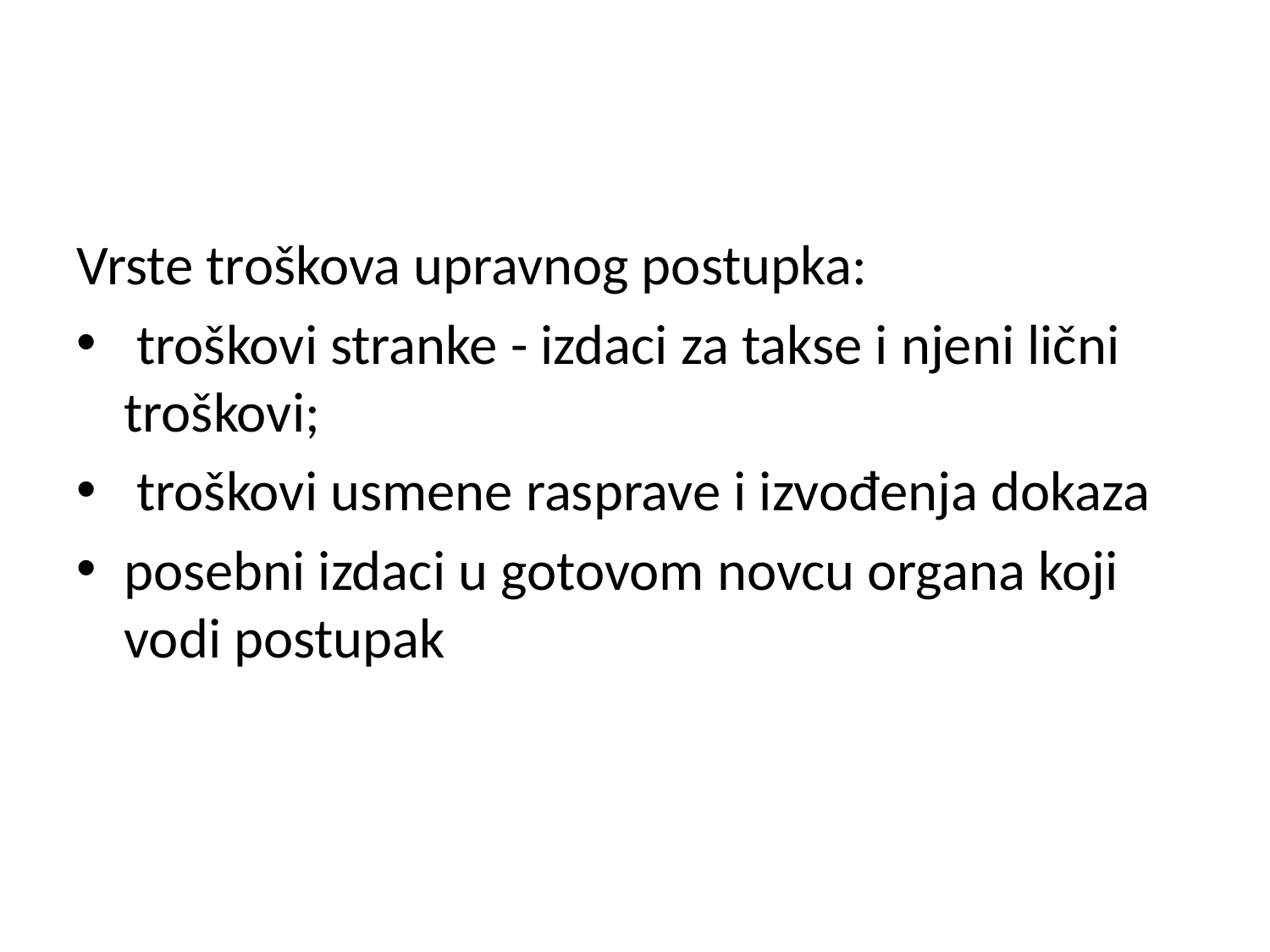

#
Vrste troškova upravnog postupka:
 troškovi stranke - izdaci za takse i njeni lični troškovi;
 troškovi usmene rasprave i izvođenja dokaza
posebni izdaci u gotovom novcu organa koji vodi postupak